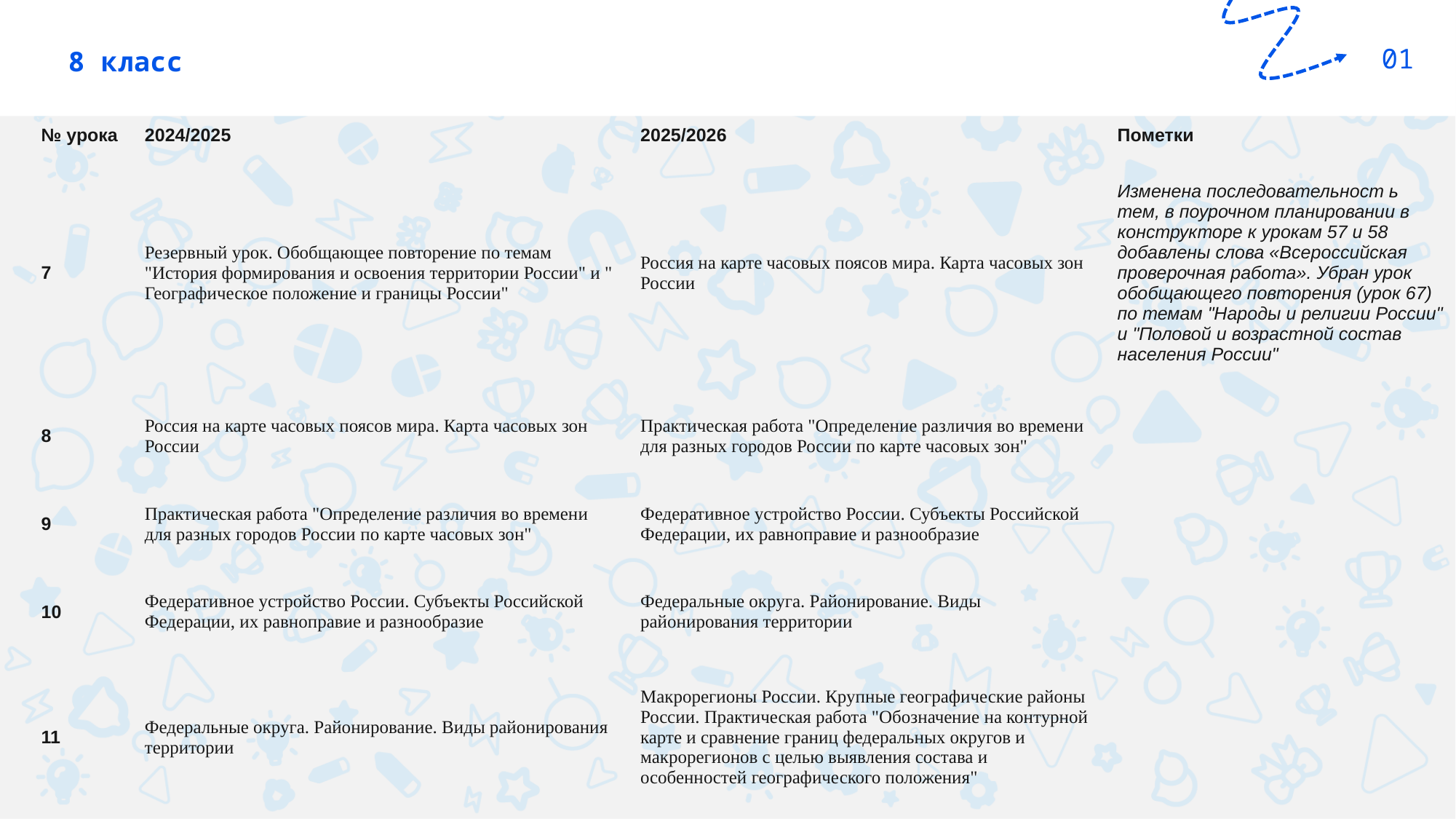

01
8 класс
| № урока | 2024/2025 | 2025/2026 | Пометки |
| --- | --- | --- | --- |
| 7 | Резервный урок. Обобщающее повторение по темам "История формирования и освоения территории России" и " Географическое положение и границы России" | Россия на карте часовых поясов мира. Карта часовых зон России | Изменена последовательност ь тем, в поурочном планировании в конструкторе к урокам 57 и 58 добавлены слова «Всероссийская проверочная работа». Убран урок обобщающего повторения (урок 67) по темам "Народы и религии России" и "Половой и возрастной состав населения России" |
| 8 | Россия на карте часовых поясов мира. Карта часовых зон России | Практическая работа "Определение различия во времени для разных городов России по карте часовых зон" |  |
| 9 | Практическая работа "Определение различия во времени для разных городов России по карте часовых зон" | Федеративное устройство России. Субъекты Российской Федерации, их равноправие и разнообразие |  |
| 10 | Федеративное устройство России. Субъекты Российской Федерации, их равноправие и разнообразие | Федеральные округа. Районирование. Виды районирования территории |  |
| 11 | Федеральные округа. Районирование. Виды районирования территории | Макрорегионы России. Крупные географические районы России. Практическая работа "Обозначение на контурной карте и сравнение границ федеральных округов и макрорегионов с целью выявления состава и особенностей географического положения" |  |